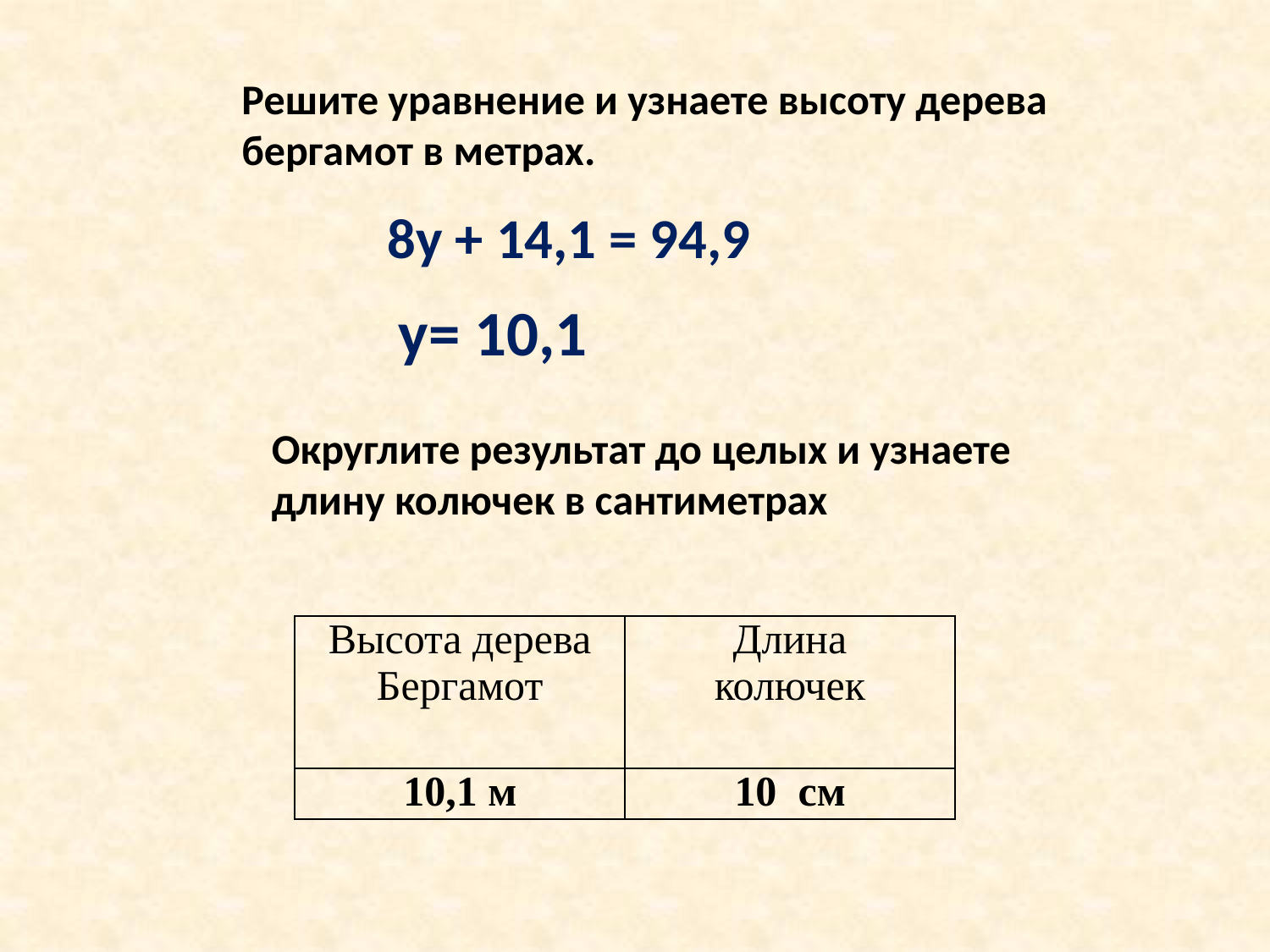

Решите уравнение и узнаете высоту дерева
бергамот в метрах.
8y + 14,1 = 94,9
y= 10,1
Округлите результат до целых и узнаете
длину колючек в сантиметрах
| Высота дерева Бергамот | Длина колючек |
| --- | --- |
| 10,1 м | 10 см |